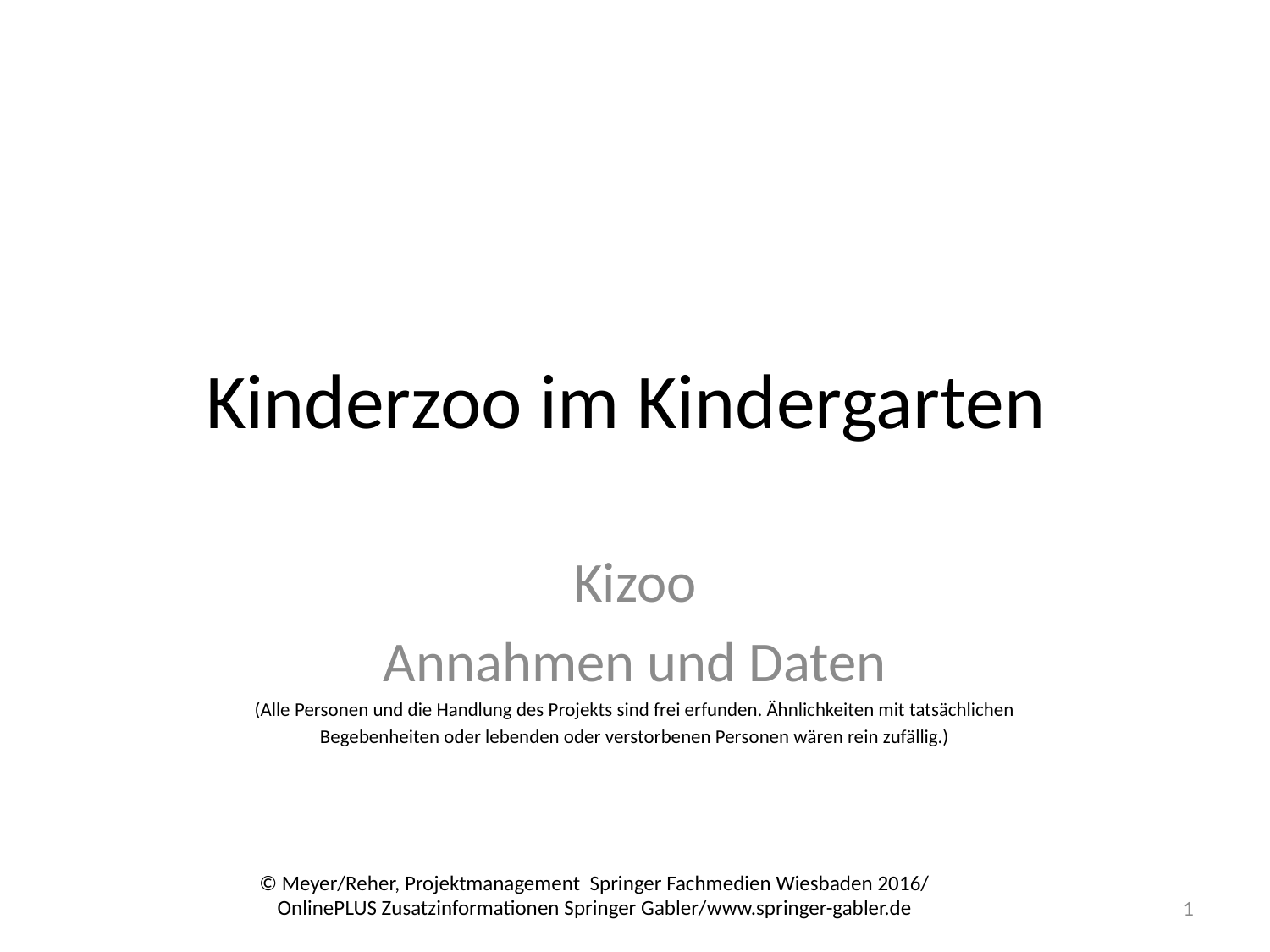

# Kinderzoo im Kindergarten
Kizoo
Annahmen und Daten
(Alle Personen und die Handlung des Projekts sind frei erfunden. Ähnlichkeiten mit tatsächlichen
Begebenheiten oder lebenden oder verstorbenen Personen wären rein zufällig.)
© Meyer/Reher, Projektmanagement  Springer Fachmedien Wiesbaden 2016/
OnlinePLUS Zusatzinformationen Springer Gabler/www.springer-gabler.de
1